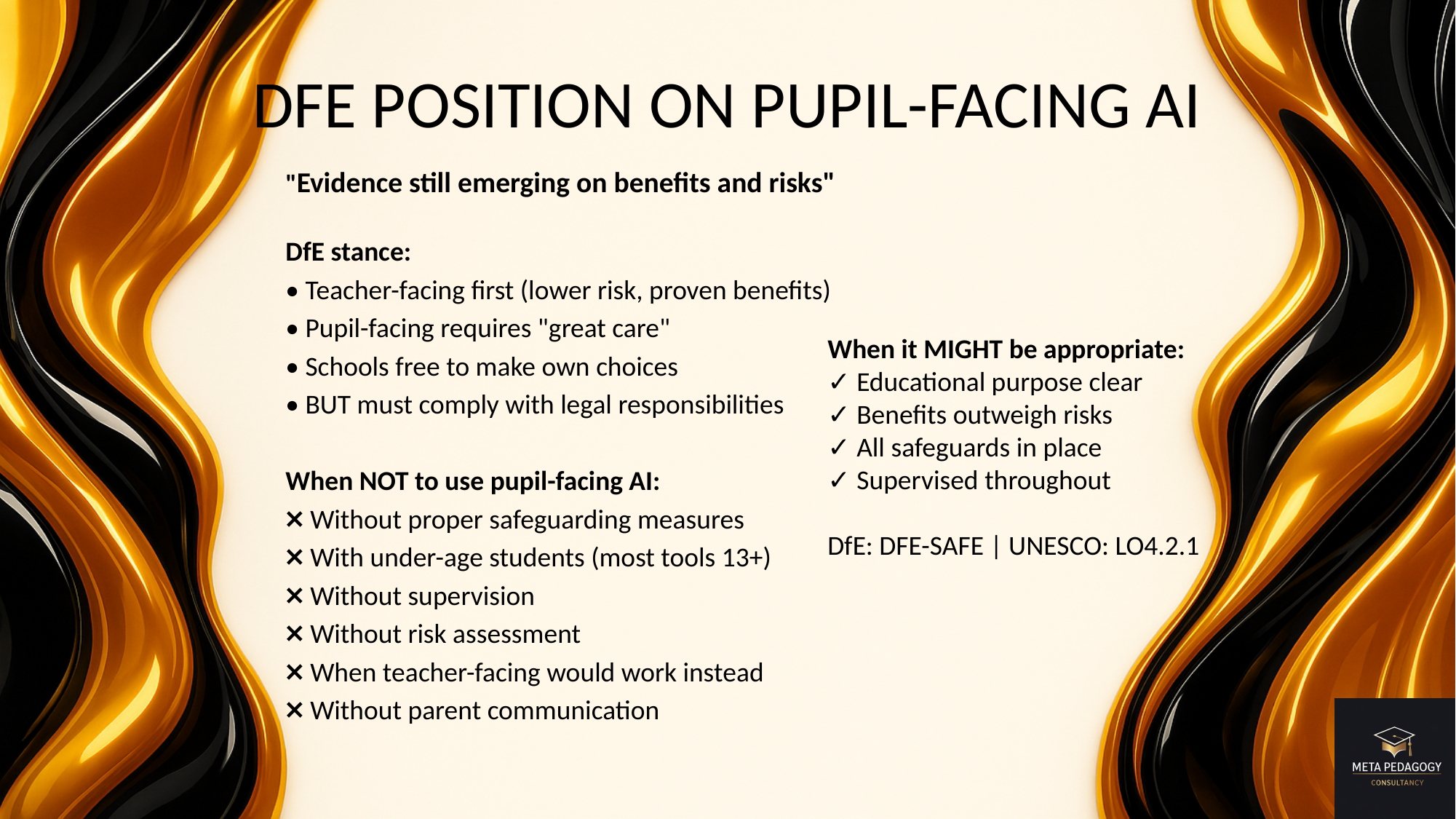

# DFE POSITION ON PUPIL-FACING AI
"Evidence still emerging on benefits and risks"

DfE stance:
• Teacher-facing first (lower risk, proven benefits)
• Pupil-facing requires "great care"
• Schools free to make own choices
• BUT must comply with legal responsibilities

When NOT to use pupil-facing AI:
❌ Without proper safeguarding measures
❌ With under-age students (most tools 13+)
❌ Without supervision
❌ Without risk assessment
❌ When teacher-facing would work instead
❌ Without parent communication

When it MIGHT be appropriate:
✓ Educational purpose clear
✓ Benefits outweigh risks
✓ All safeguards in place
✓ Supervised throughout

DfE: DFE-SAFE | UNESCO: LO4.2.1